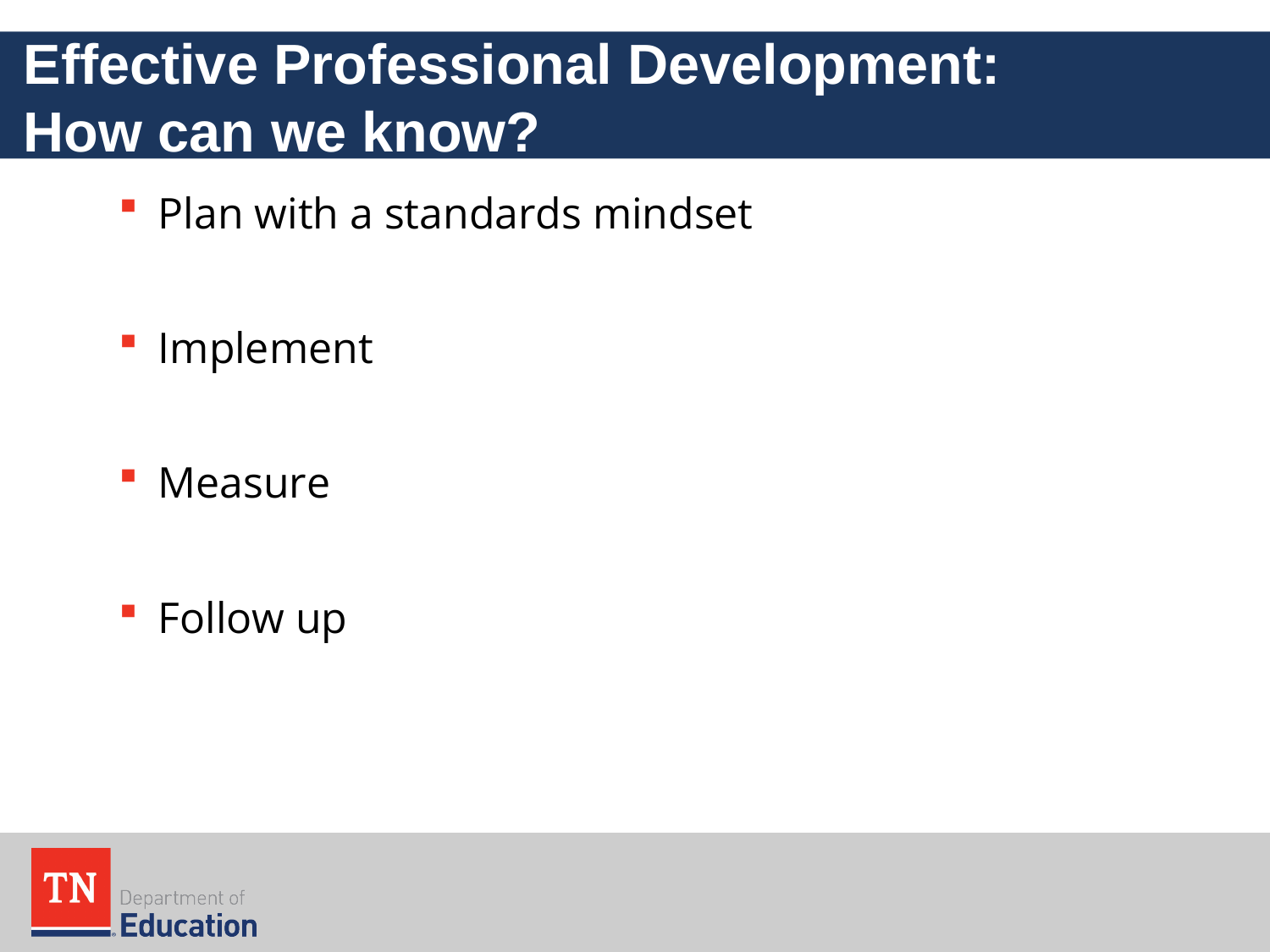

# Effective Professional Development: How can we know?
Plan with a standards mindset

Implement

Measure

Follow up